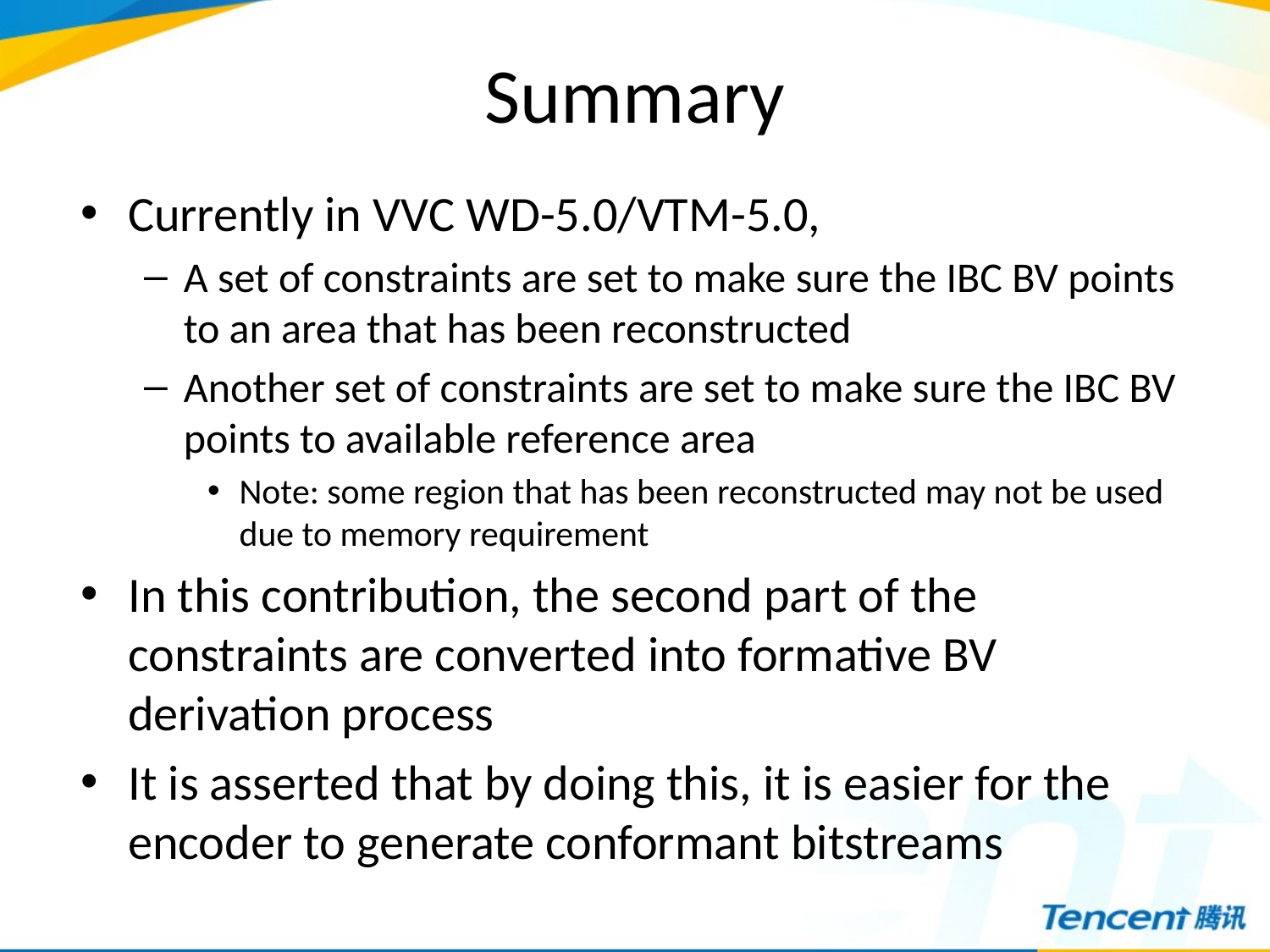

# Summary
Currently in VVC WD-5.0/VTM-5.0,
A set of constraints are set to make sure the IBC BV points to an area that has been reconstructed
Another set of constraints are set to make sure the IBC BV points to available reference area
Note: some region that has been reconstructed may not be used due to memory requirement
In this contribution, the second part of the constraints are converted into formative BV derivation process
It is asserted that by doing this, it is easier for the encoder to generate conformant bitstreams